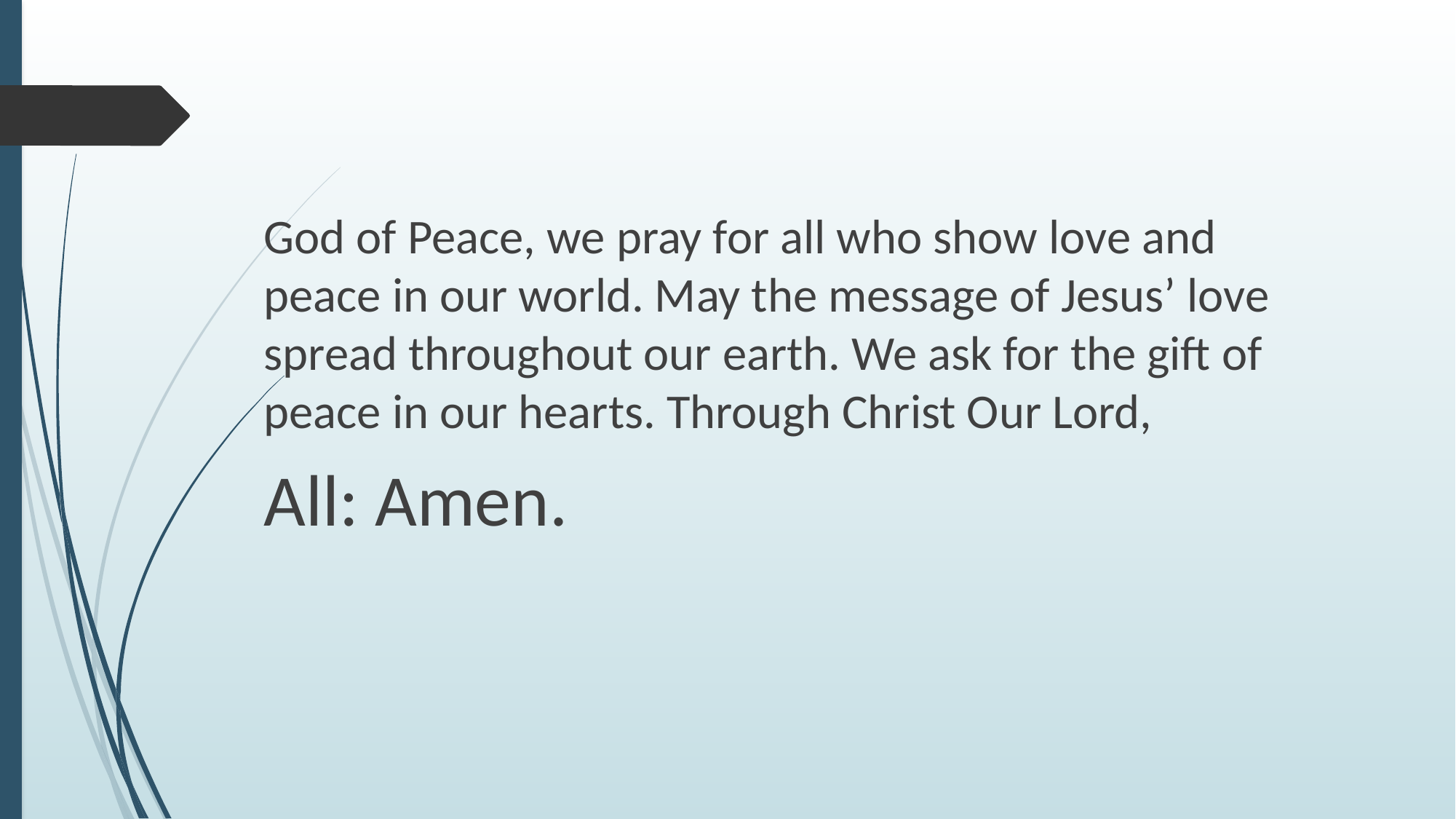

God of Peace, we pray for all who show love and peace in our world. May the message of Jesus’ love spread throughout our earth. We ask for the gift of peace in our hearts. Through Christ Our Lord,
All: Amen.